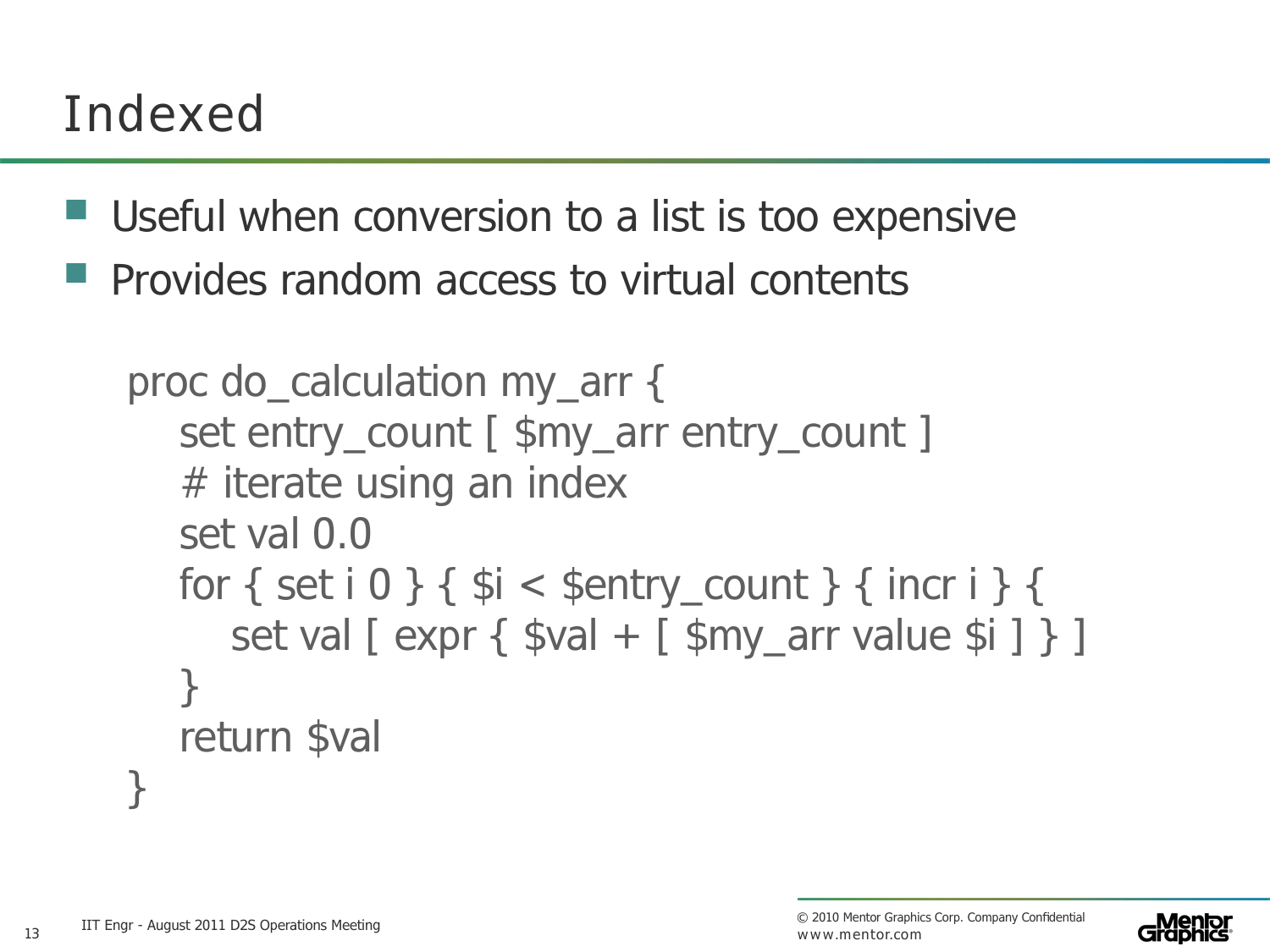

# Indexed
Useful when conversion to a list is too expensive
Provides random access to virtual contents

proc do_calculation my_arr {
    set entry_count [ $my_arr entry_count ]
    # iterate using an index
    set val 0.0
    for { set i 0 } { $i < $entry_count } { incr i } {
        set val [ expr { $val + [ $my_arr value $i ] } ]
    }
    return $val
}
IIT Engr - August 2011 D2S Operations Meeting